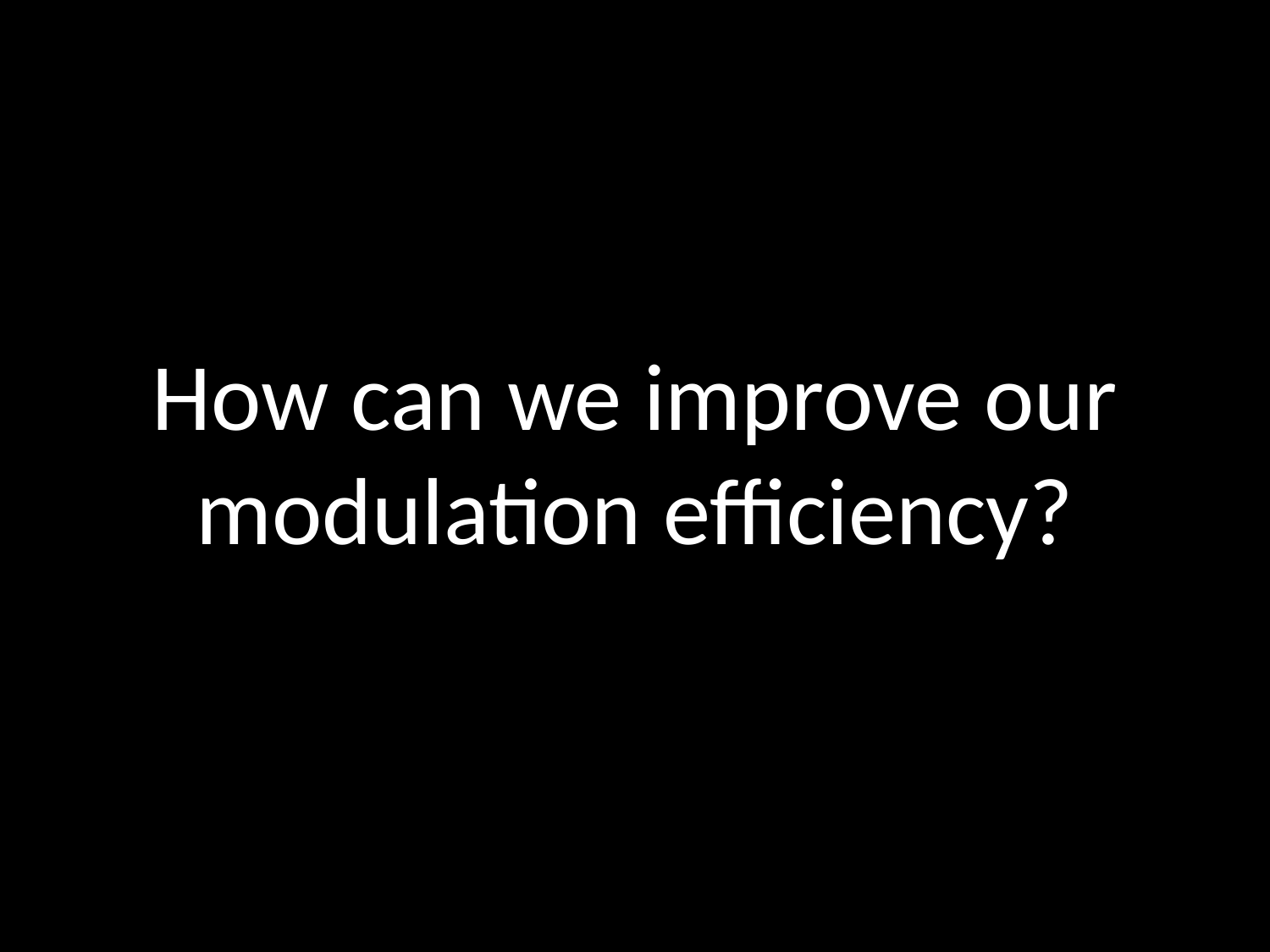

# How can we improve our modulation efficiency?